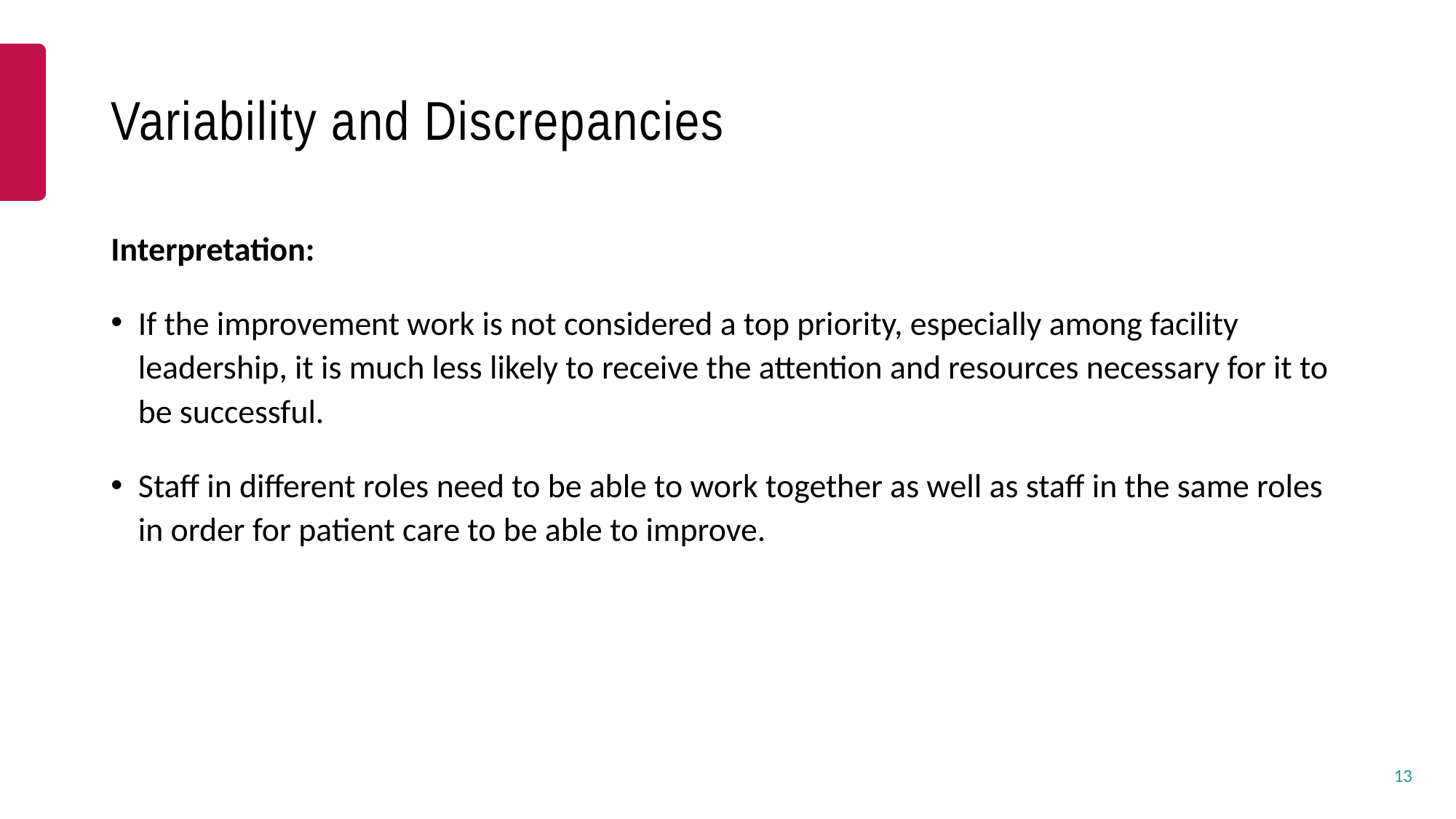

# Variability and Discrepancies
Interpretation:
If the improvement work is not considered a top priority, especially among facility leadership, it is much less likely to receive the attention and resources necessary for it to be successful.
Staff in different roles need to be able to work together as well as staff in the same roles in order for patient care to be able to improve.

13